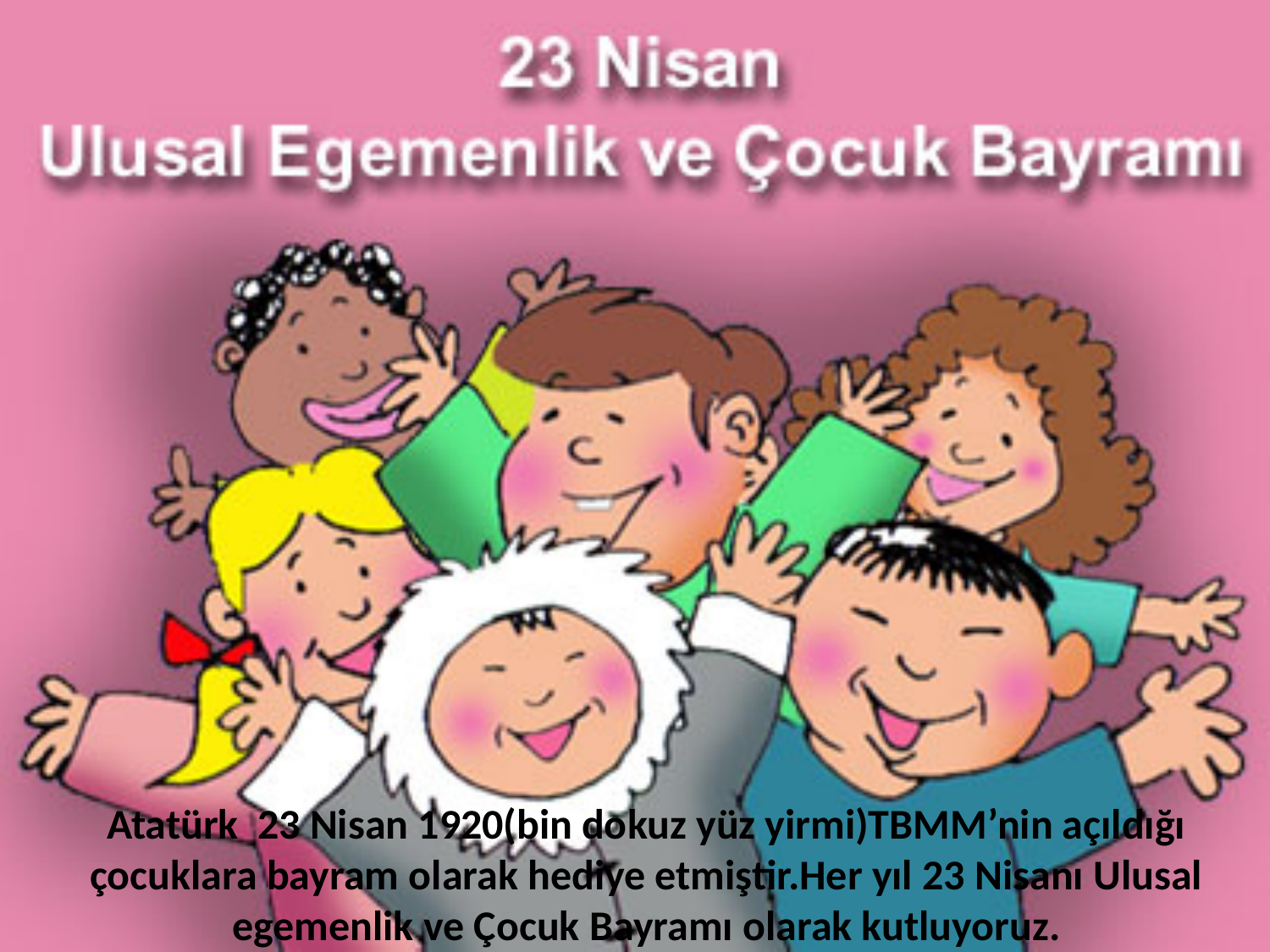

# Atatürk  23 Nisan 1920(bin dokuz yüz yirmi)TBMM’nin açıldığı çocuklara bayram olarak hediye etmiştir.Her yıl 23 Nisanı Ulusal egemenlik ve Çocuk Bayramı olarak kutluyoruz.